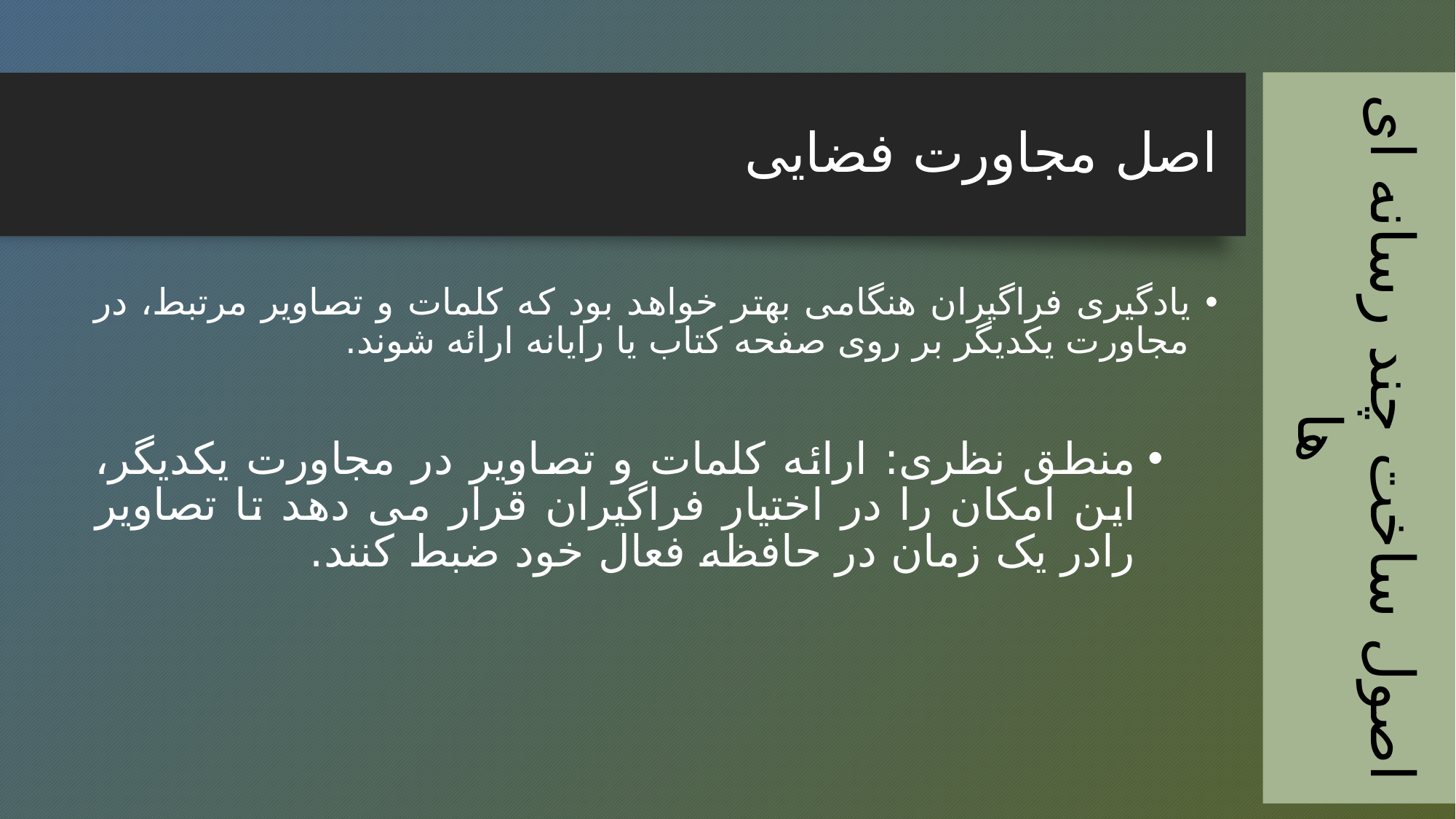

اصول ساخت چند رسانه ای ها
# اصل مجاورت فضایی
یادگیری فراگیران هنگامی بهتر خواهد بود که کلمات و تصاویر مرتبط، در مجاورت یکدیگر بر روی صفحه کتاب یا رایانه ارائه شوند.

منطق نظری: ارائه کلمات و تصاویر در مجاورت یکدیگر، این امکان را در اختیار فراگیران قرار می دهد تا تصاویر رادر یک زمان در حافظه فعال خود ضبط کنند.